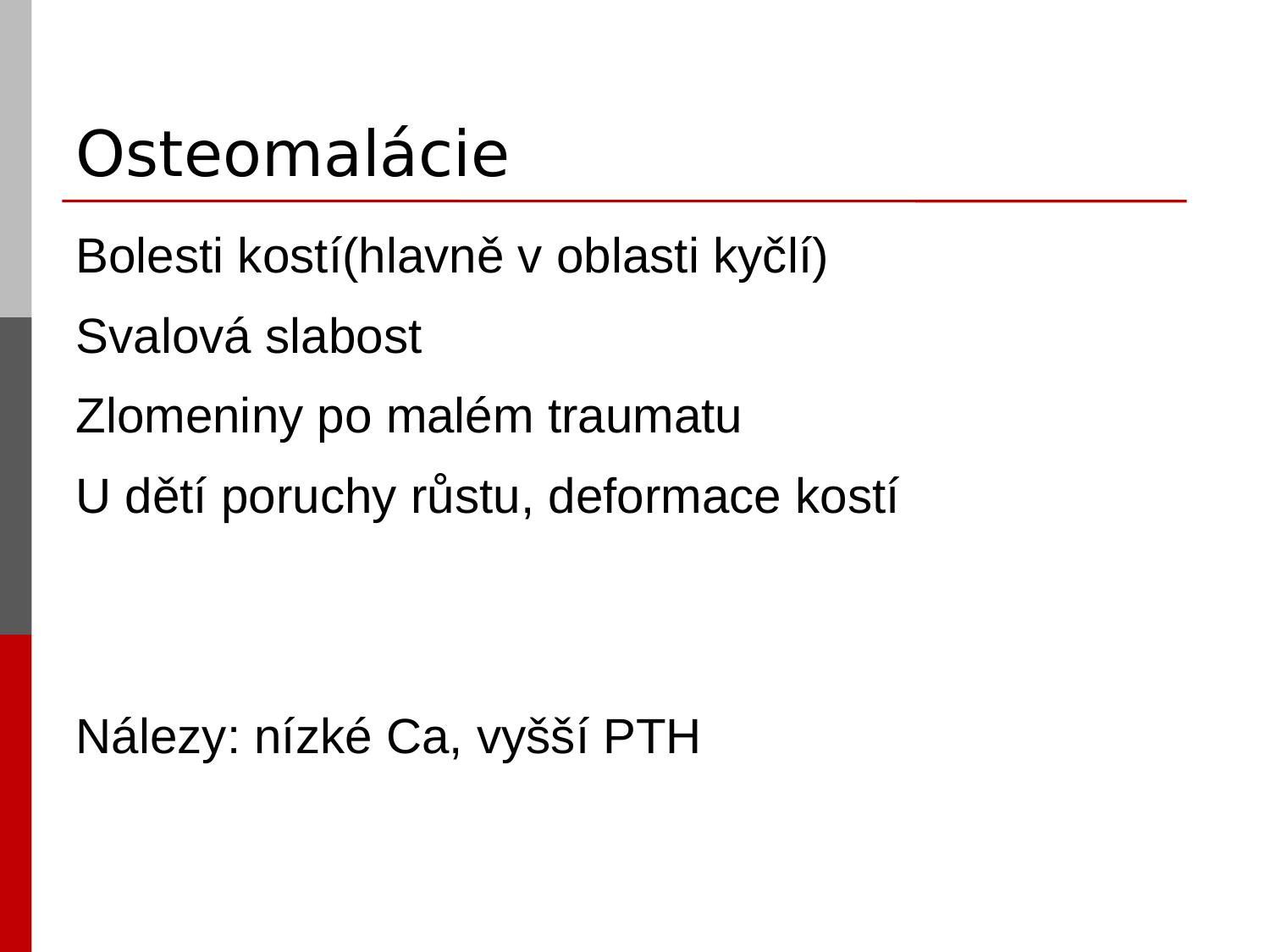

# Osteomalácie
Bolesti kostí(hlavně v oblasti kyčlí)
Svalová slabost
Zlomeniny po malém traumatu
U dětí poruchy růstu, deformace kostí

Nálezy: nízké Ca, vyšší PTH